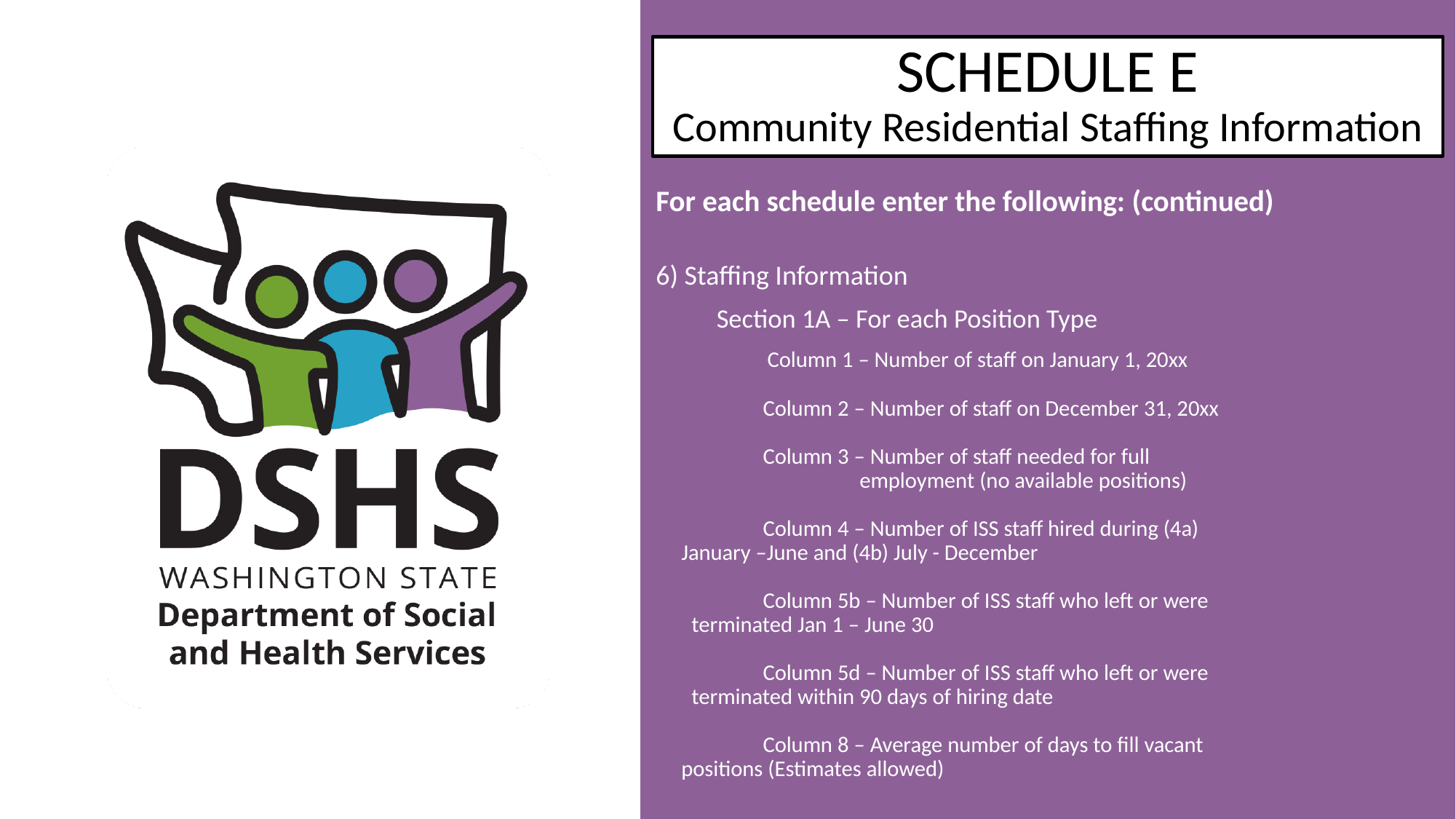

# SCHEDULE E Community Residential Staffing Information
For each schedule enter the following: (continued)

6) Staffing Information

         Section 1A – For each Position Type

	      Column 1 – Number of staff on January 1, 20xx

	      Column 2 – Number of staff on December 31, 20xx

	      Column 3 – Number of staff needed for full
		          employment (no available positions)

	      Column 4 – Number of ISS staff hired during (4a) 			          January –June and (4b) July - December

	      Column 5b – Number of ISS staff who left or were 			            terminated Jan 1 – June 30

	      Column 5d – Number of ISS staff who left or were 			            terminated within 90 days of hiring date

	      Column 8 – Average number of days to fill vacant 			          positions (Estimates allowed)